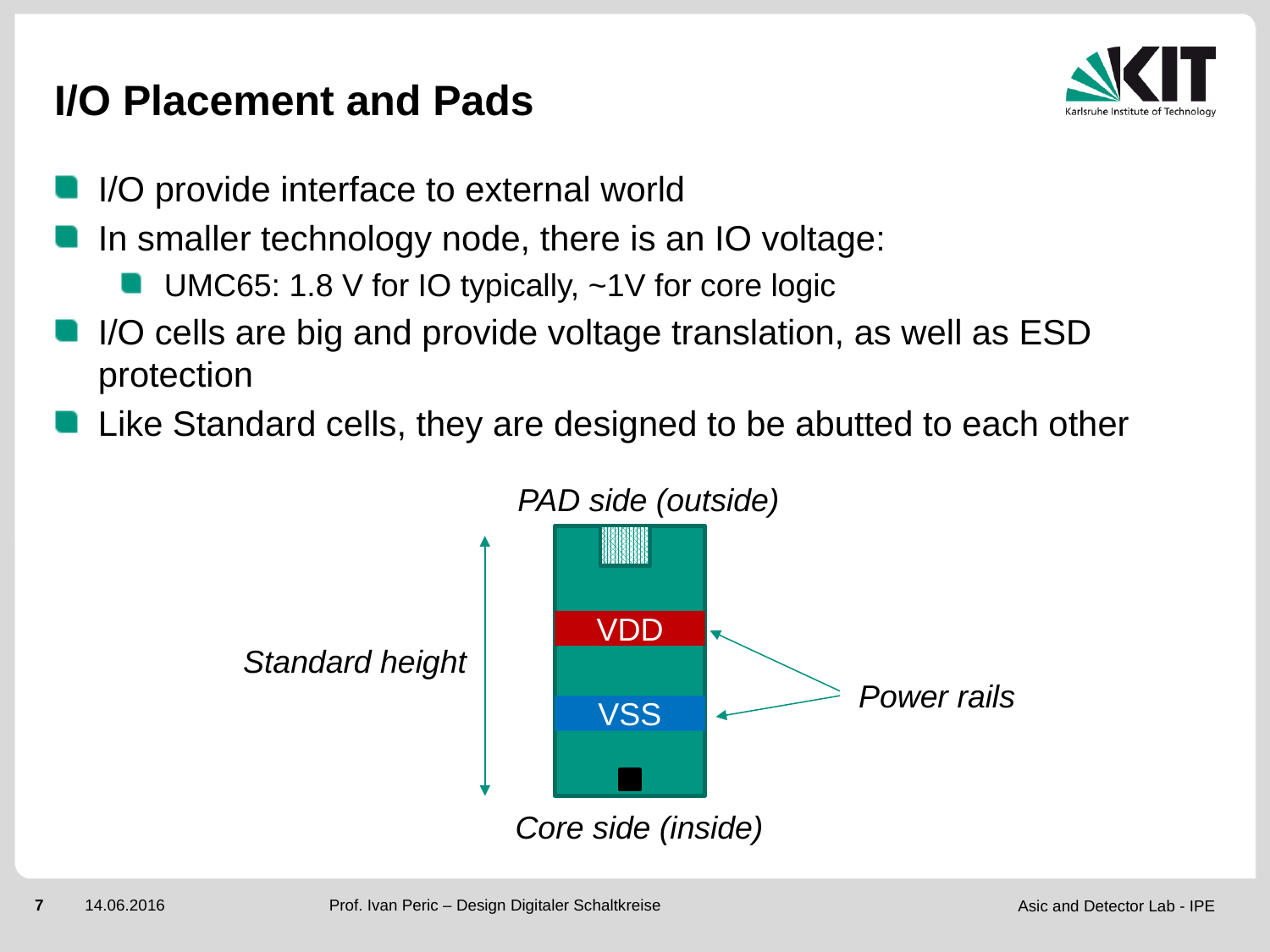

# I/O Placement and Pads
I/O provide interface to external world
In smaller technology node, there is an IO voltage:
UMC65: 1.8 V for IO typically, ~1V for core logic
I/O cells are big and provide voltage translation, as well as ESD protection
Like Standard cells, they are designed to be abutted to each other
PAD side (outside)

VDD
Standard height
Power rails
VSS

Core side (inside)